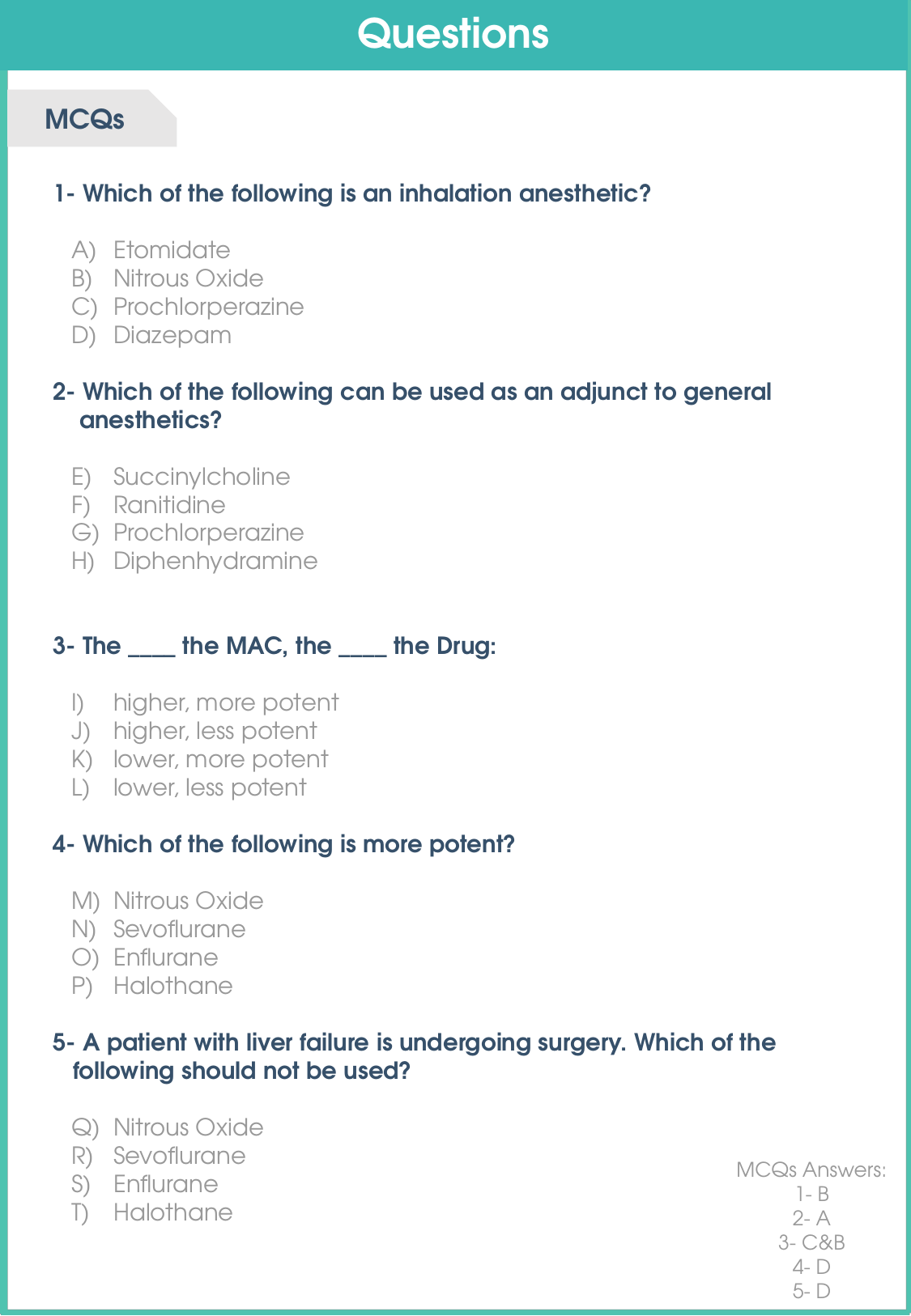

Questions
MCQs
1- Which of the following is an inhalation anesthetic?

Etomidate
Nitrous Oxide
Prochlorperazine
Diazepam

2- Which of the following can be used as an adjunct to general
    anesthetics?

Succinylcholine
Ranitidine
Prochlorperazine
Diphenhydramine

3- The ____ the MAC, the ____ the Drug:

higher, more potent
higher, less potent
lower, more potent
lower, less potent

4- Which of the following is more potent?

Nitrous Oxide
Sevoflurane
Enflurane
Halothane

5- A patient with liver failure is undergoing surgery. Which of the
   following should not be used?

Nitrous Oxide
Sevoflurane
Enflurane
Halothane

MCQs Answers:
1- B
2- A
3- C&B
4- D
5- D